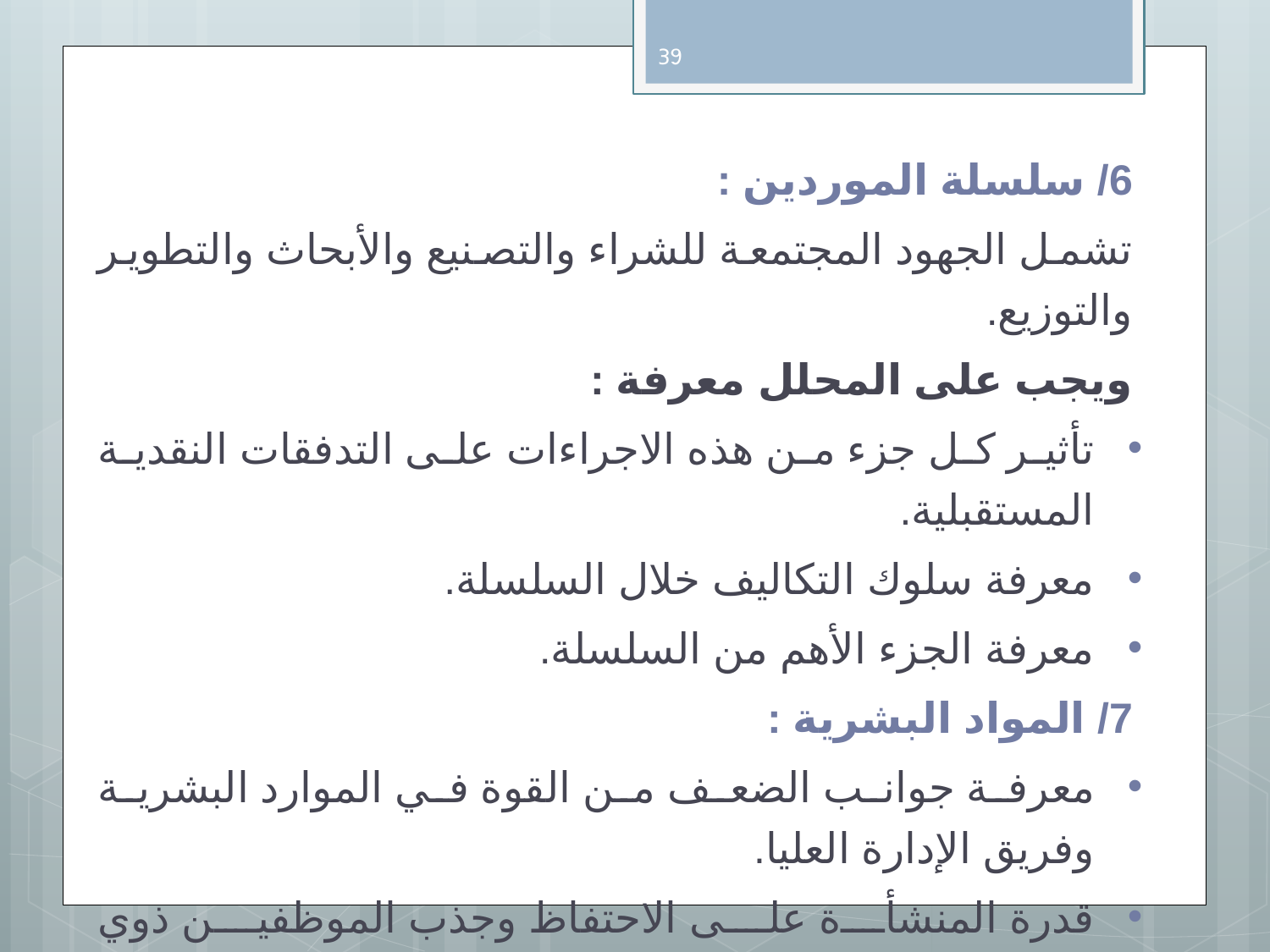

39
6/ سلسلة الموردين :
تشمل الجهود المجتمعة للشراء والتصنيع والأبحاث والتطوير والتوزيع.
ويجب على المحلل معرفة :
تأثير كل جزء من هذه الاجراءات على التدفقات النقدية المستقبلية.
معرفة سلوك التكاليف خلال السلسلة.
معرفة الجزء الأهم من السلسلة.
7/ المواد البشرية :
معرفة جوانب الضعف من القوة في الموارد البشرية وفريق الإدارة العليا.
قدرة المنشأة على الاحتفاظ وجذب الموظفين ذوي الكفاءة.
القيادة القوية والناجحة تساهم في الربحية المستقبلية للمنشأة.